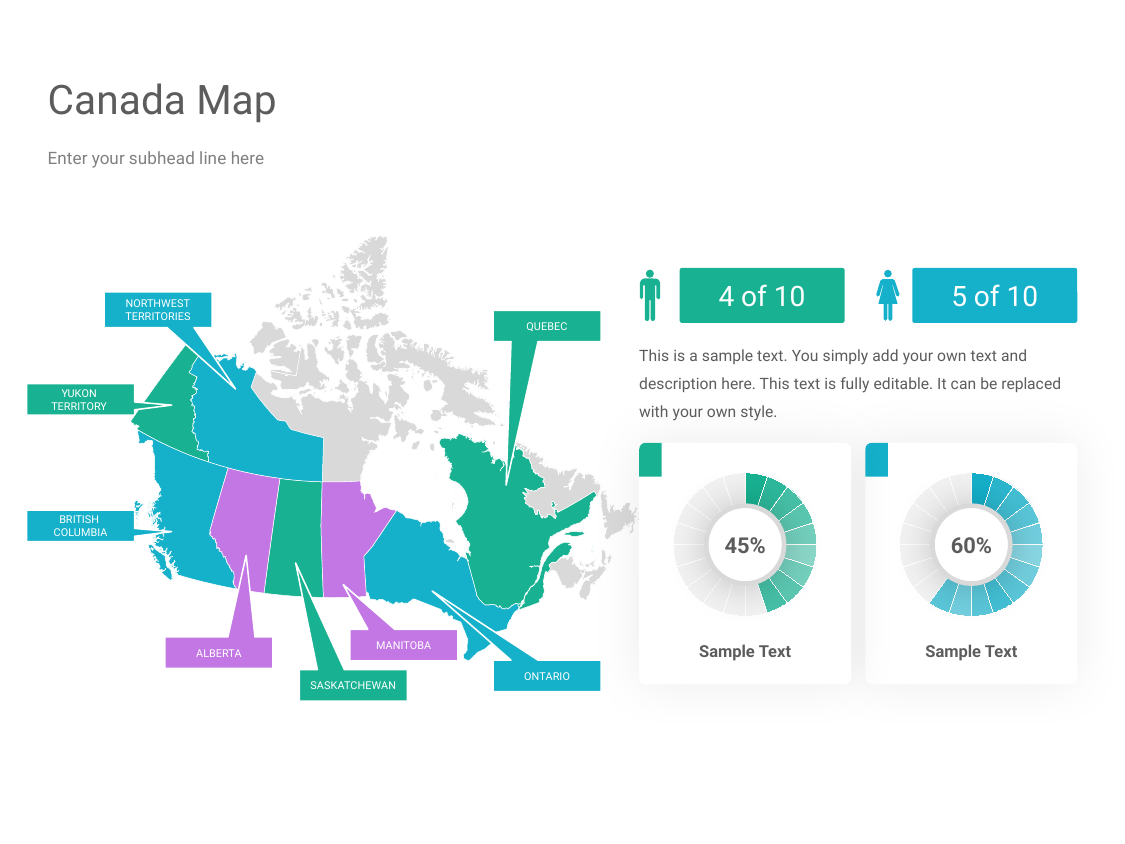

# Canada Map
Enter your subhead line here

4 of 10
5 of 10

NORTHWEST
TERRITORIES

QUEBEC
This is a sample text. You simply add your own text and description here. This text is fully editable. It can be replaced with your own style.

YUKON
TERRITORY

45%

60%

BRITISH
COLUMBIA

MANITOBA
Sample Text
Sample Text
ALBERTA

ONTARIO

SASKATCHEWAN